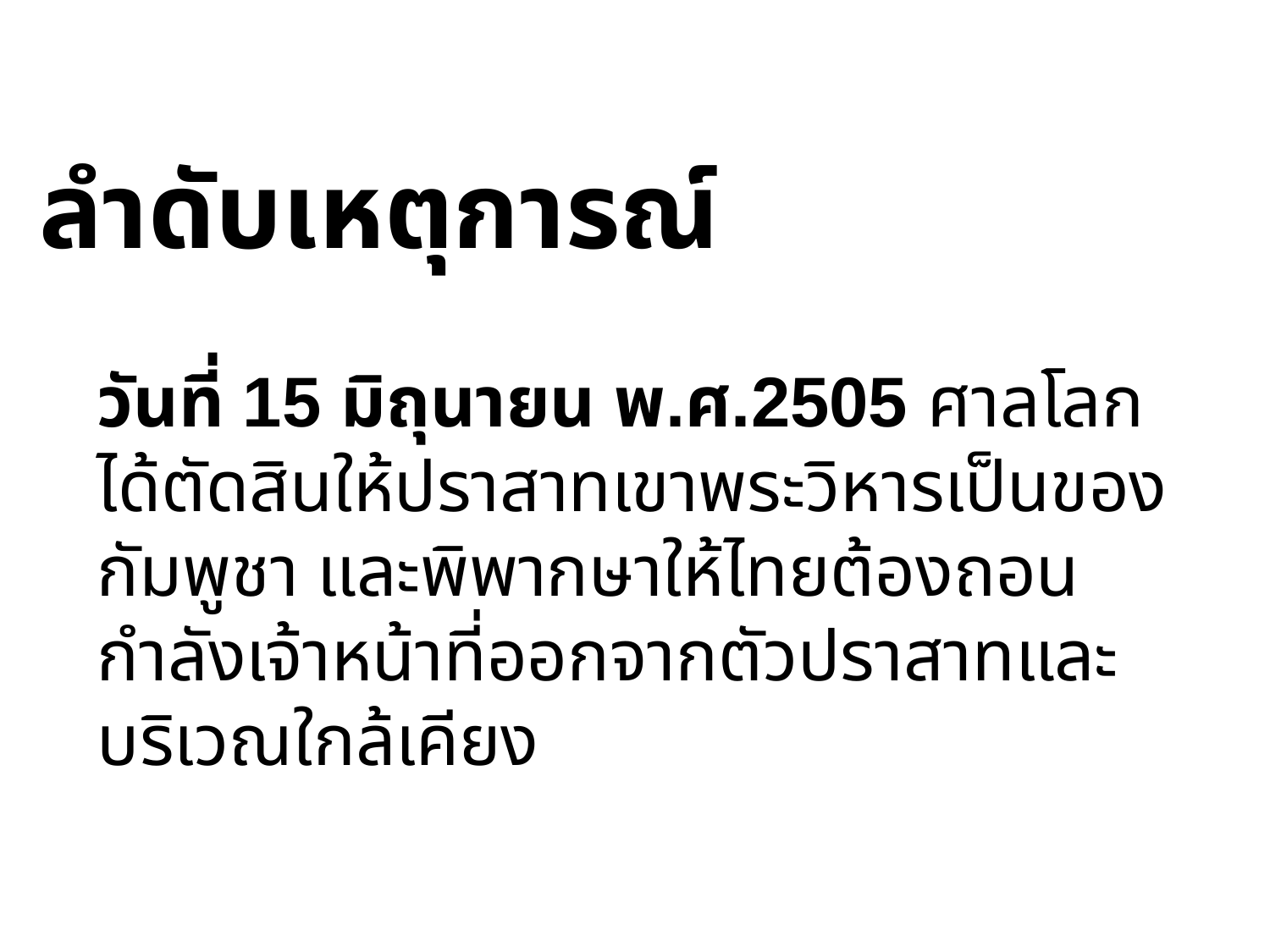

ลำดับเหตุการณ์
วันที่ 15 มิถุนายน พ.ศ.2505 ศาลโลก ได้ตัดสินให้ปราสาทเขาพระวิหารเป็นของกัมพูชา และพิพากษาให้ไทยต้องถอนกำลังเจ้าหน้าที่ออกจากตัวปราสาทและบริเวณใกล้เคียง